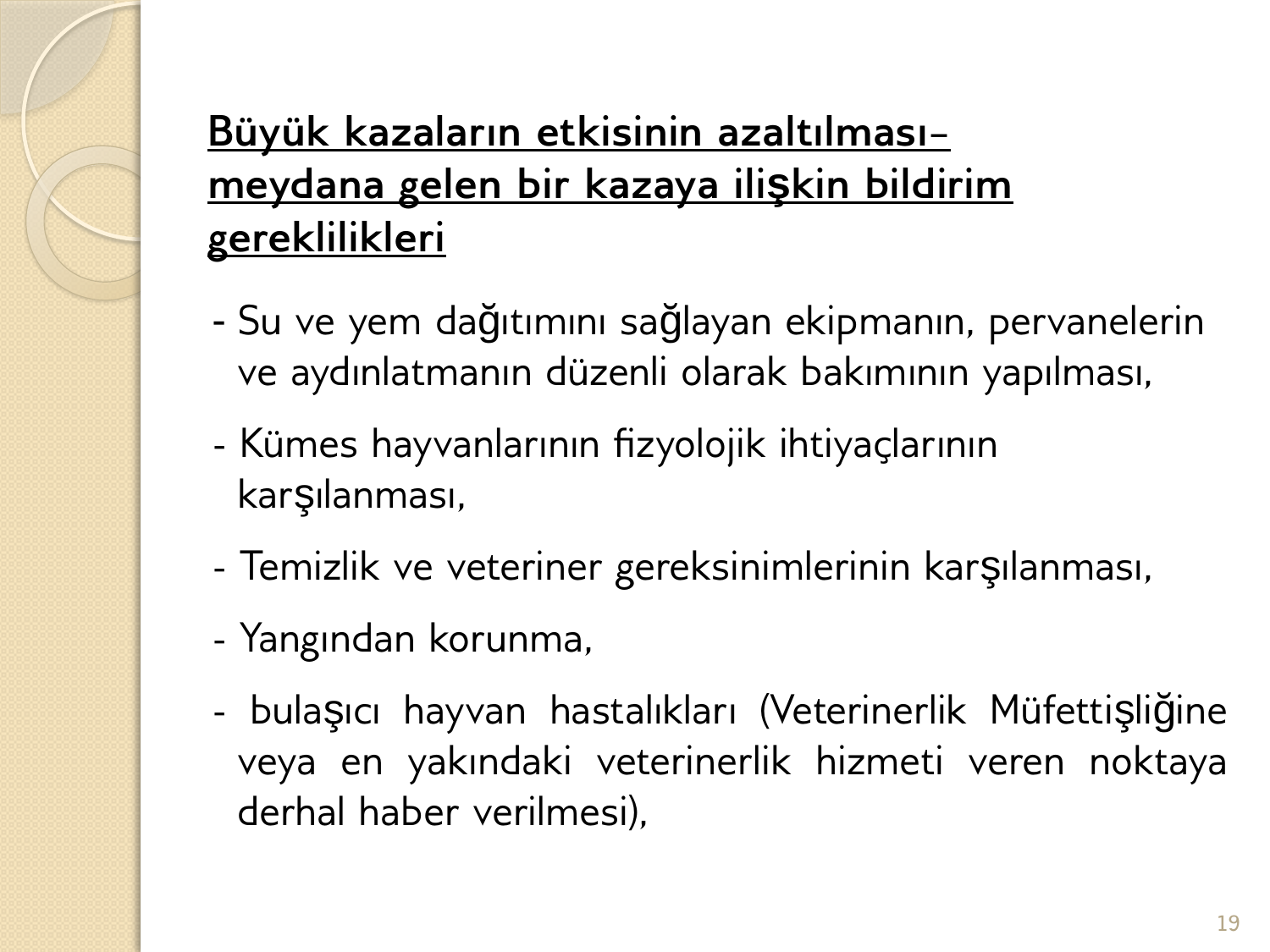

# Büyük kazaların etkisinin azaltılması– meydana gelen bir kazaya ilişkin bildirim gereklilikleri
- Su ve yem dağıtımını sağlayan ekipmanın, pervanelerin ve aydınlatmanın düzenli olarak bakımının yapılması,
- Kümes hayvanlarının fizyolojik ihtiyaçlarının karşılanması,
- Temizlik ve veteriner gereksinimlerinin karşılanması,
- Yangından korunma,
- bulaşıcı hayvan hastalıkları (Veterinerlik Müfettişliğine veya en yakındaki veterinerlik hizmeti veren noktaya derhal haber verilmesi),
19